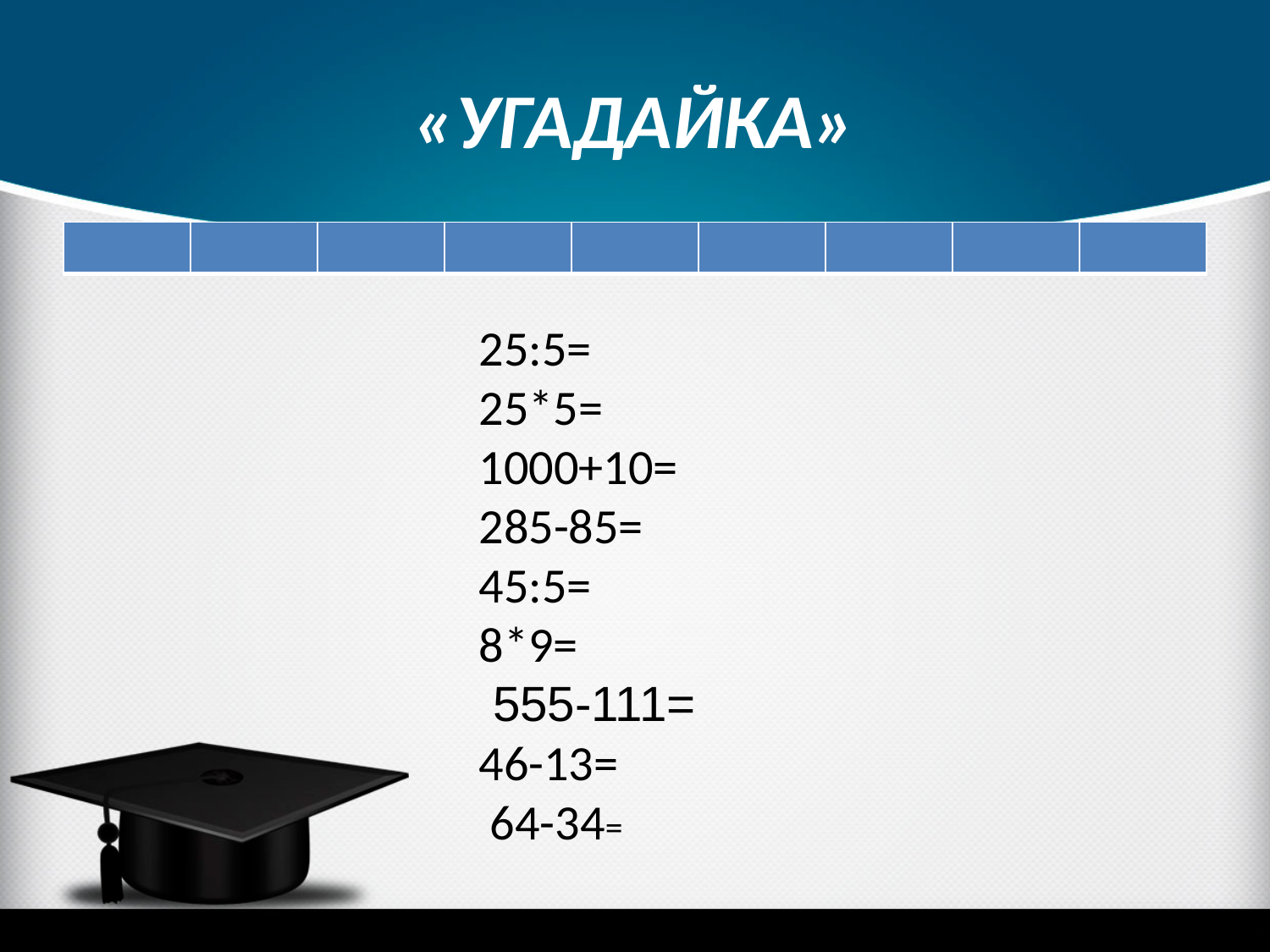

# «УГАДАЙКА»
|  |  |  |  |  |  |  |  |  |
| --- | --- | --- | --- | --- | --- | --- | --- | --- |
25:5=
25*5=
1000+10=
285-85=
45:5=
8*9=
 555-111=
46-13=
 64-34=